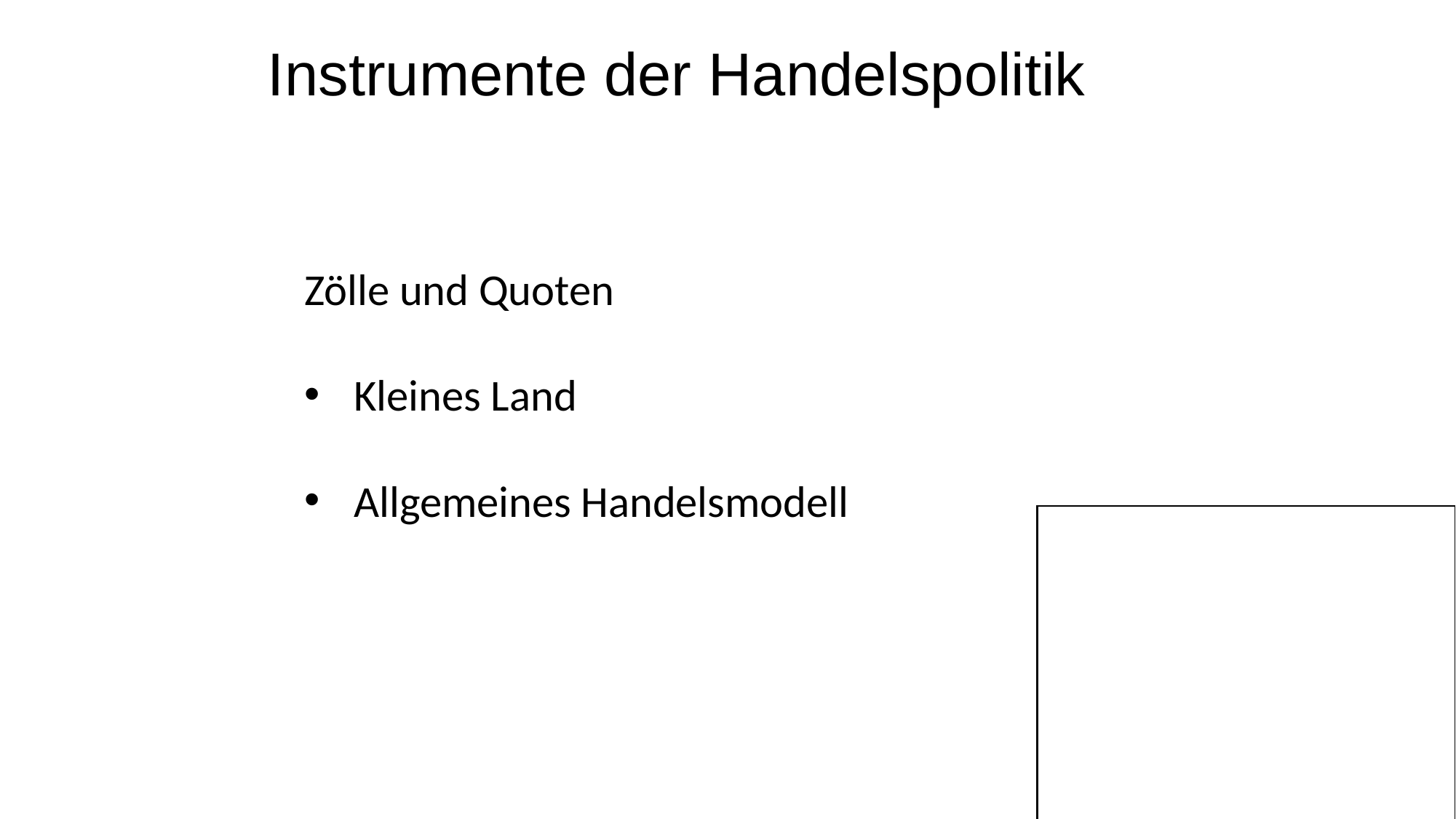

Instrumente der Handelspolitik

Zölle und Quoten

Kleines Land

Allgemeines Handelsmodell